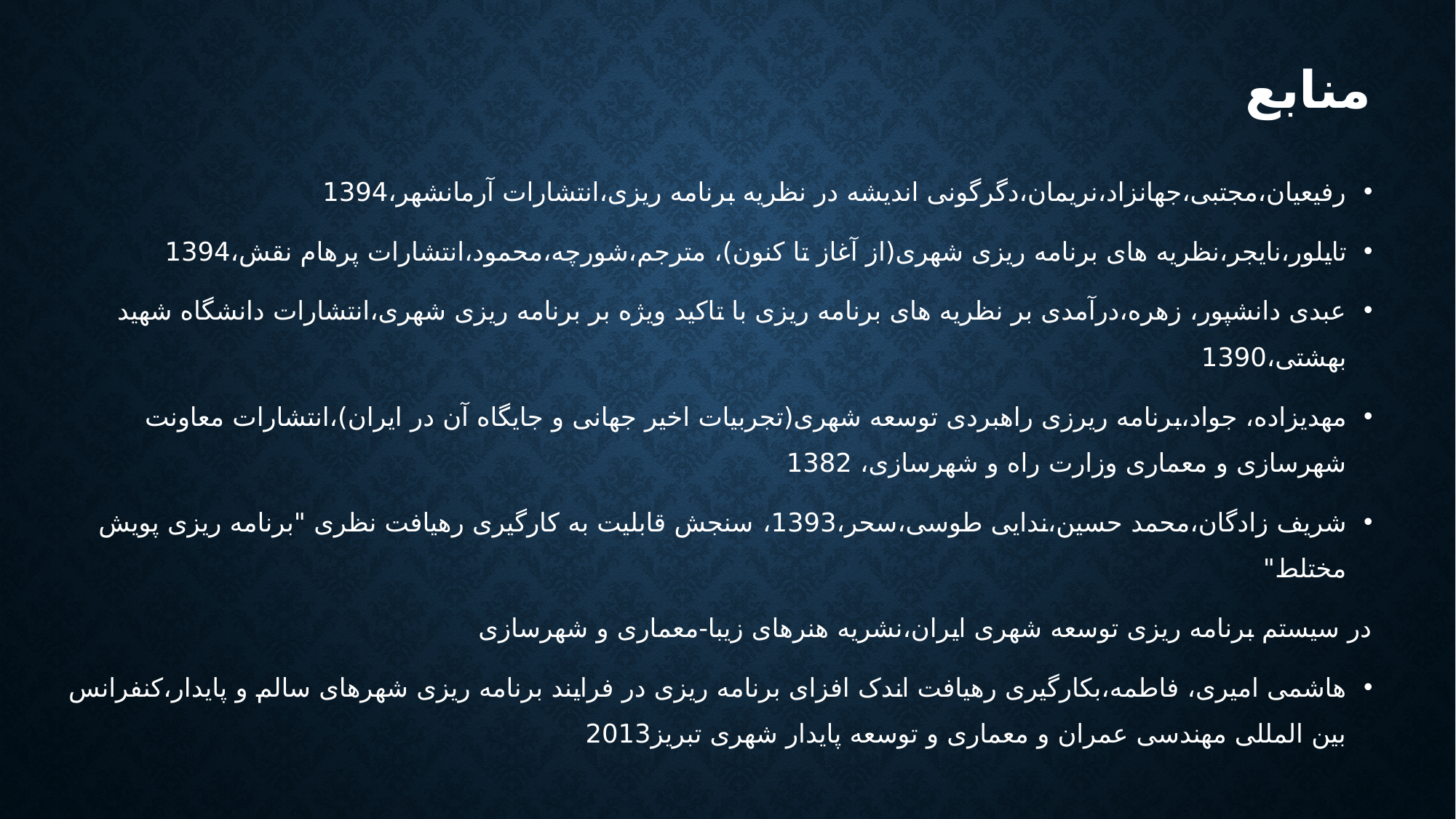

# منابع
رفیعیان،مجتبی،جهانزاد،نریمان،دگرگونی اندیشه در نظریه برنامه ریزی،انتشارات آرمانشهر،1394
تایلور،نایجر،نظریه های برنامه ریزی شهری(از آغاز تا کنون)، مترجم،شورچه،محمود،انتشارات پرهام نقش،1394
عبدی دانشپور، زهره،درآمدی بر نظریه های برنامه ریزی با تاکید ویژه بر برنامه ریزی شهری،انتشارات دانشگاه شهید بهشتی،1390
مهدیزاده، جواد،برنامه ریرزی راهبردی توسعه شهری(تجربیات اخیر جهانی و جایگاه آن در ایران)،انتشارات معاونت شهرسازی و معماری وزارت راه و شهرسازی، 1382
شریف زادگان،محمد حسین،ندایی طوسی،سحر،1393، سنجش قابلیت به کارگیری رهیافت نظری "برنامه ریزی پویش مختلط"
در سیستم برنامه ریزی توسعه شهری ایران،نشریه هنرهای زیبا-معماری و شهرسازی
هاشمی امیری، فاطمه،بکارگیری رهیافت اندک افزای برنامه ریزی در فرایند برنامه ریزی شهرهای سالم و پایدار،کنفرانس بین المللی مهندسی عمران و معماری و توسعه پایدار شهری تبریز2013